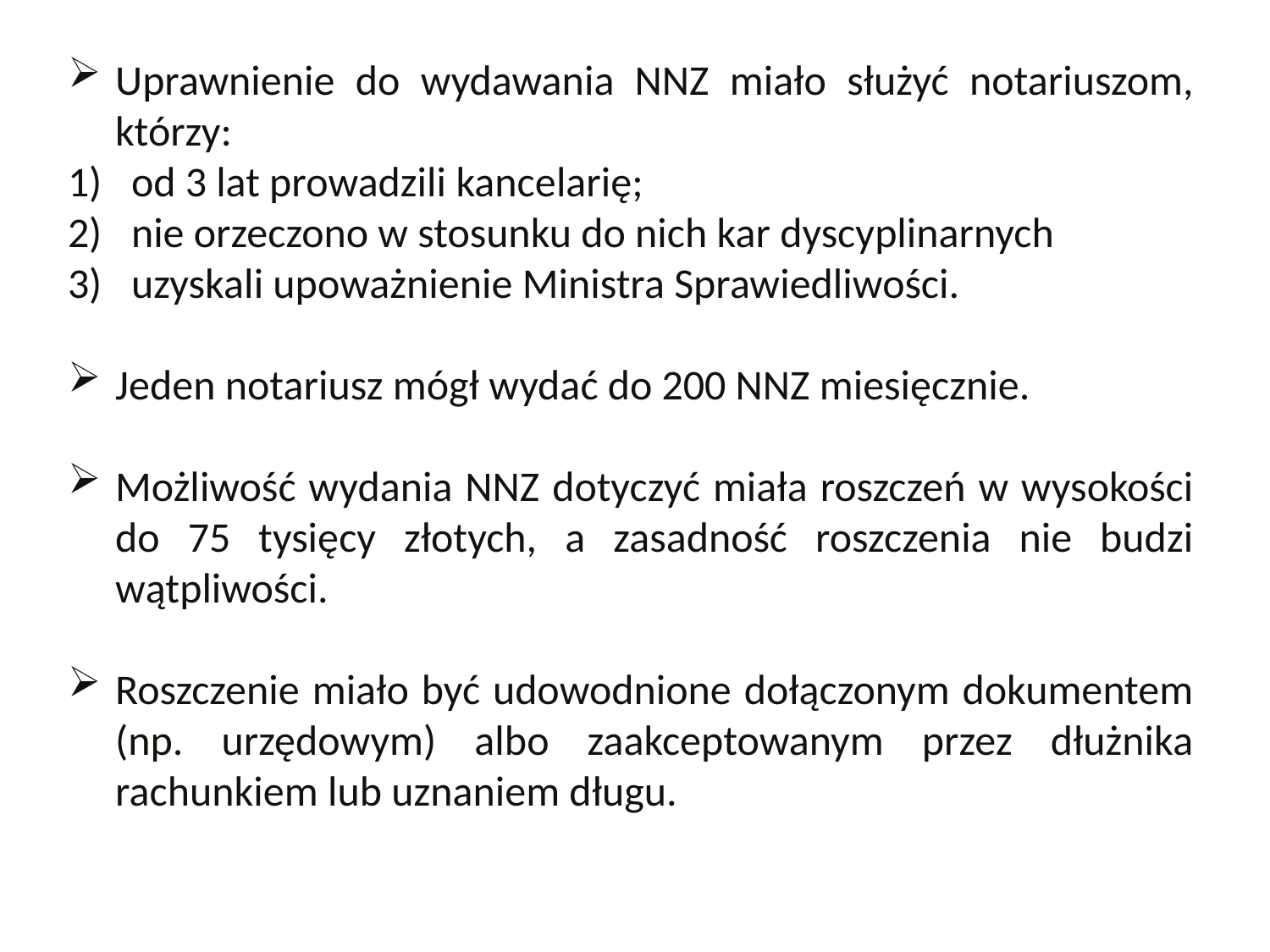

Uprawnienie do wydawania NNZ miało służyć notariuszom, którzy:
od 3 lat prowadzili kancelarię;
nie orzeczono w stosunku do nich kar dyscyplinarnych
uzyskali upoważnienie Ministra Sprawiedliwości.

Jeden notariusz mógł wydać do 200 NNZ miesięcznie.

Możliwość wydania NNZ dotyczyć miała roszczeń w wysokości do 75 tysięcy złotych, a zasadność roszczenia nie budzi wątpliwości.

Roszczenie miało być udowodnione dołączonym dokumentem (np. urzędowym) albo zaakceptowanym przez dłużnika rachunkiem lub uznaniem długu.